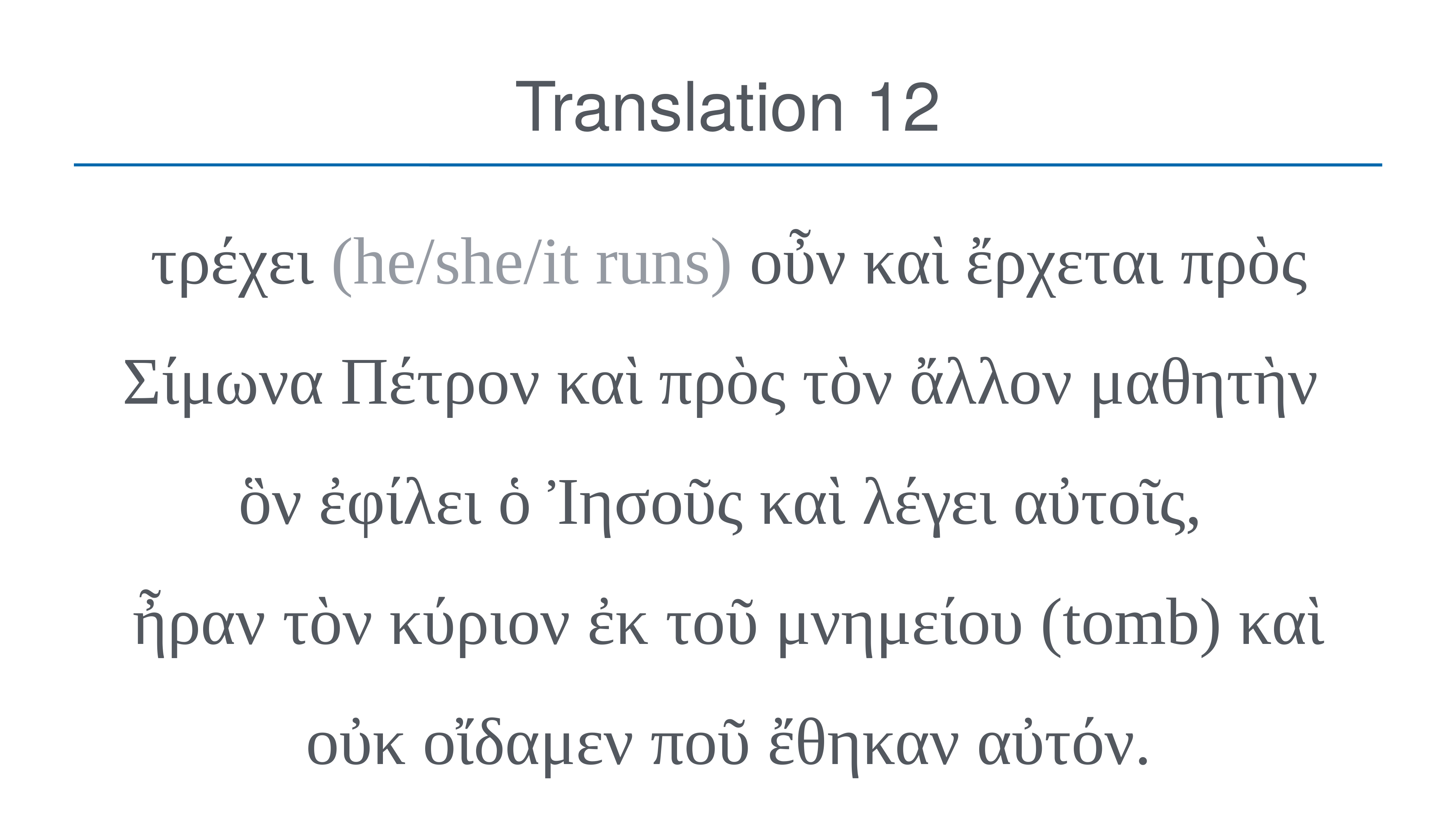

# Translation 12
τρέχει (he/she/it runs) οὖν καὶ ἔρχεται πρὸς Σίμωνα Πέτρον καὶ πρὸς τὸν ἄλλον μαθητὴν
ὃν ἐφίλει ὁ Ἰησοῦς καὶ λέγει αὐτοῖς,
ἦραν τὸν κύριον ἐκ τοῦ μνημείου (tomb) καὶ οὐκ οἴδαμεν ποῦ ἔθηκαν αὐτόν.